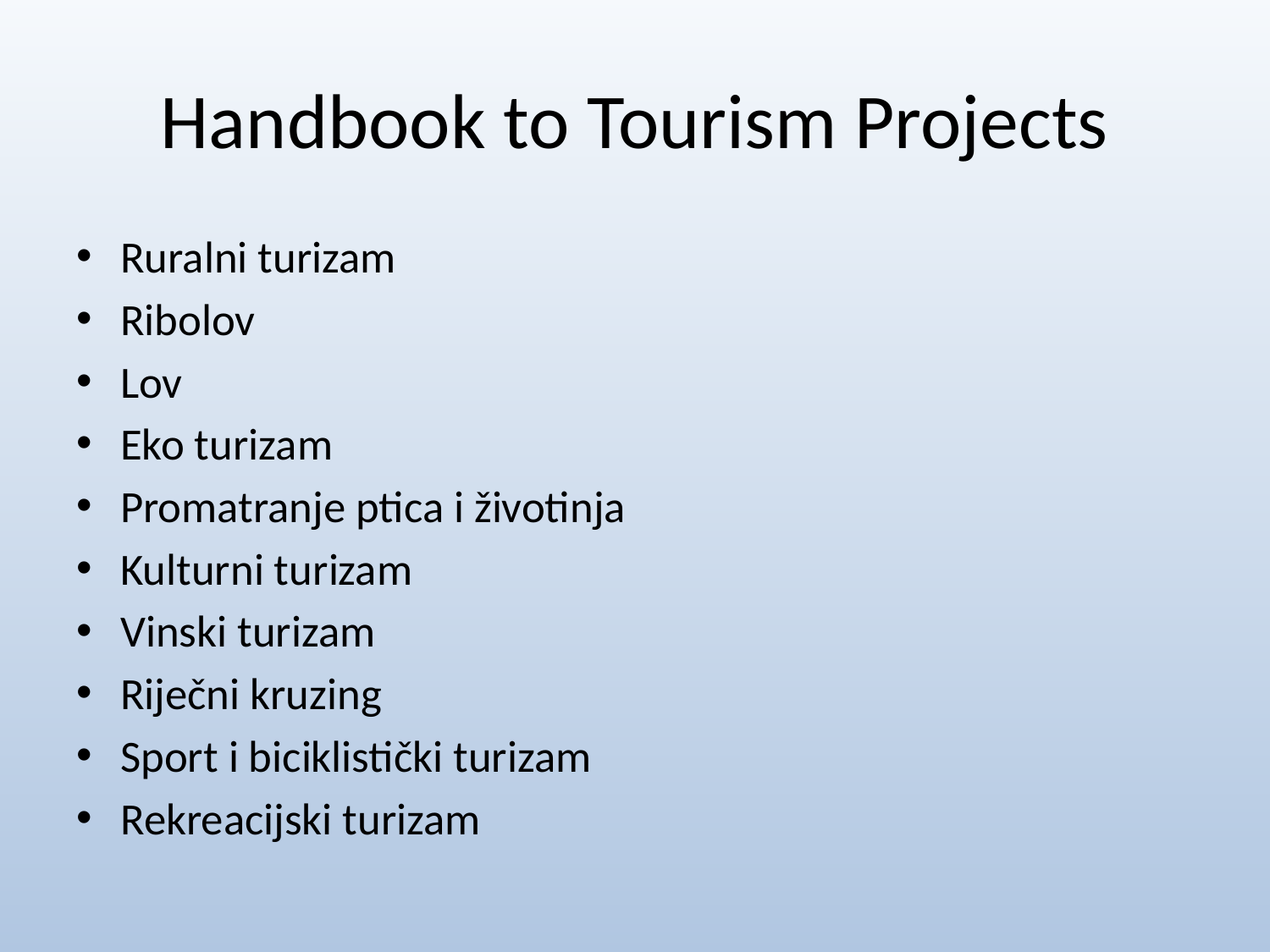

# Handbook to Tourism Projects
Ruralni turizam
Ribolov
Lov
Eko turizam
Promatranje ptica i životinja
Kulturni turizam
Vinski turizam
Riječni kruzing
Sport i biciklistički turizam
Rekreacijski turizam